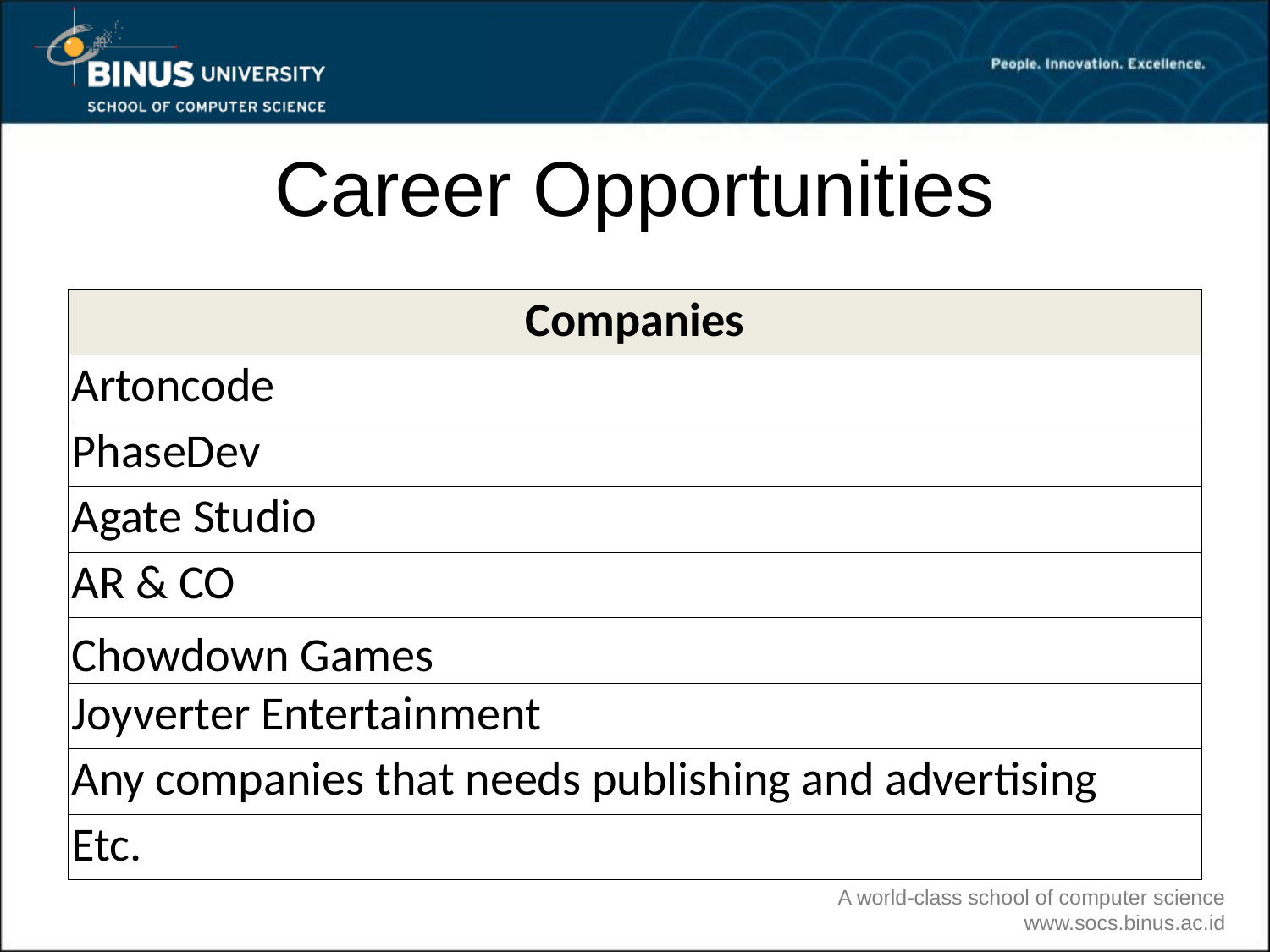

# Career Opportunities
| Companies |
| --- |
| Artoncode |
| PhaseDev |
| Agate Studio |
| AR & CO |
| Chowdown Games |
| Joyverter Entertainment |
| Any companies that needs publishing and advertising |
| Etc. |